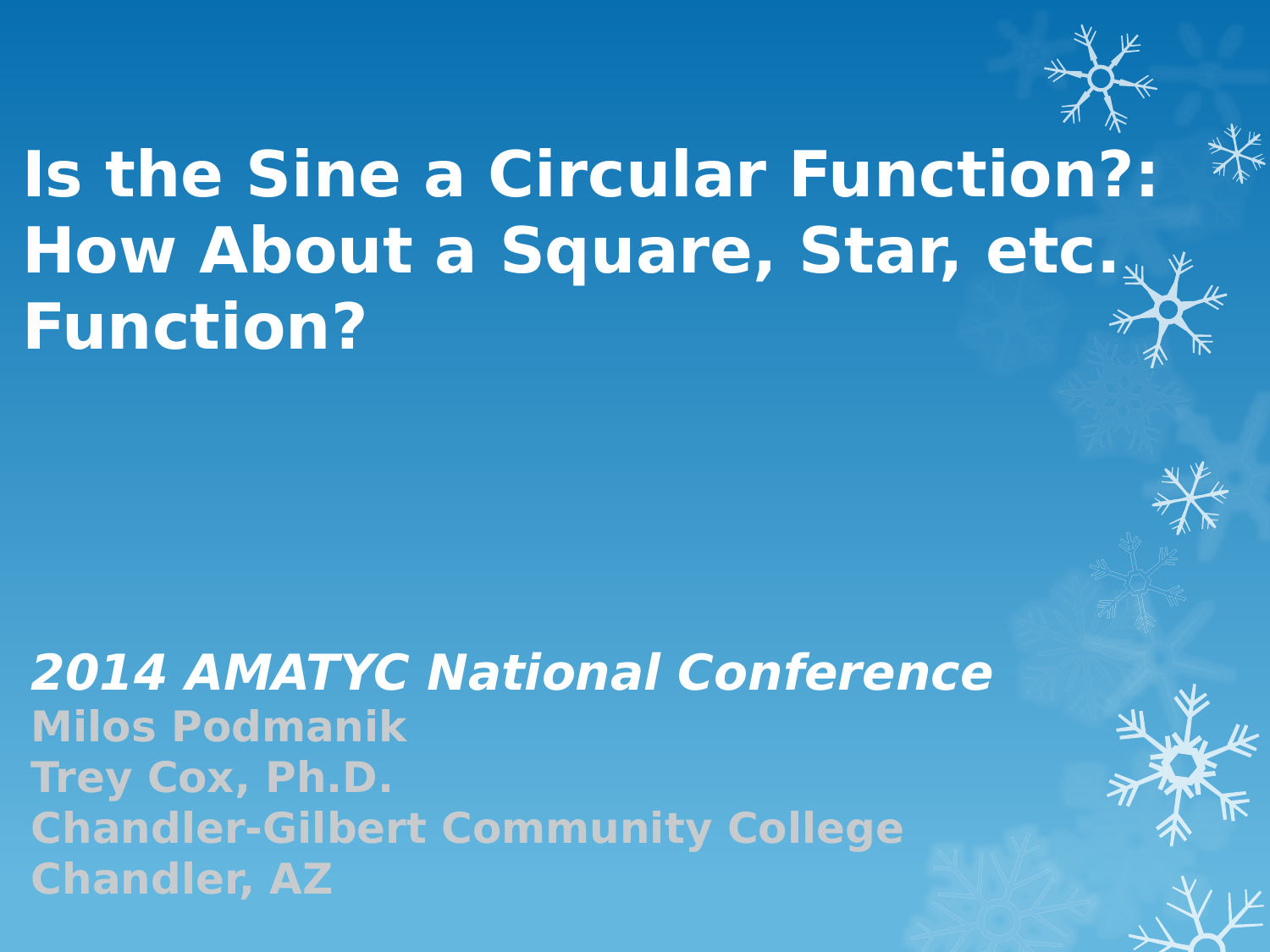

Is the Sine a Circular Function?: How About a Square, Star, etc. Function?
2014 AMATYC National Conference
Milos Podmanik
Trey Cox, Ph.D.
Chandler-Gilbert Community College
Chandler, AZ